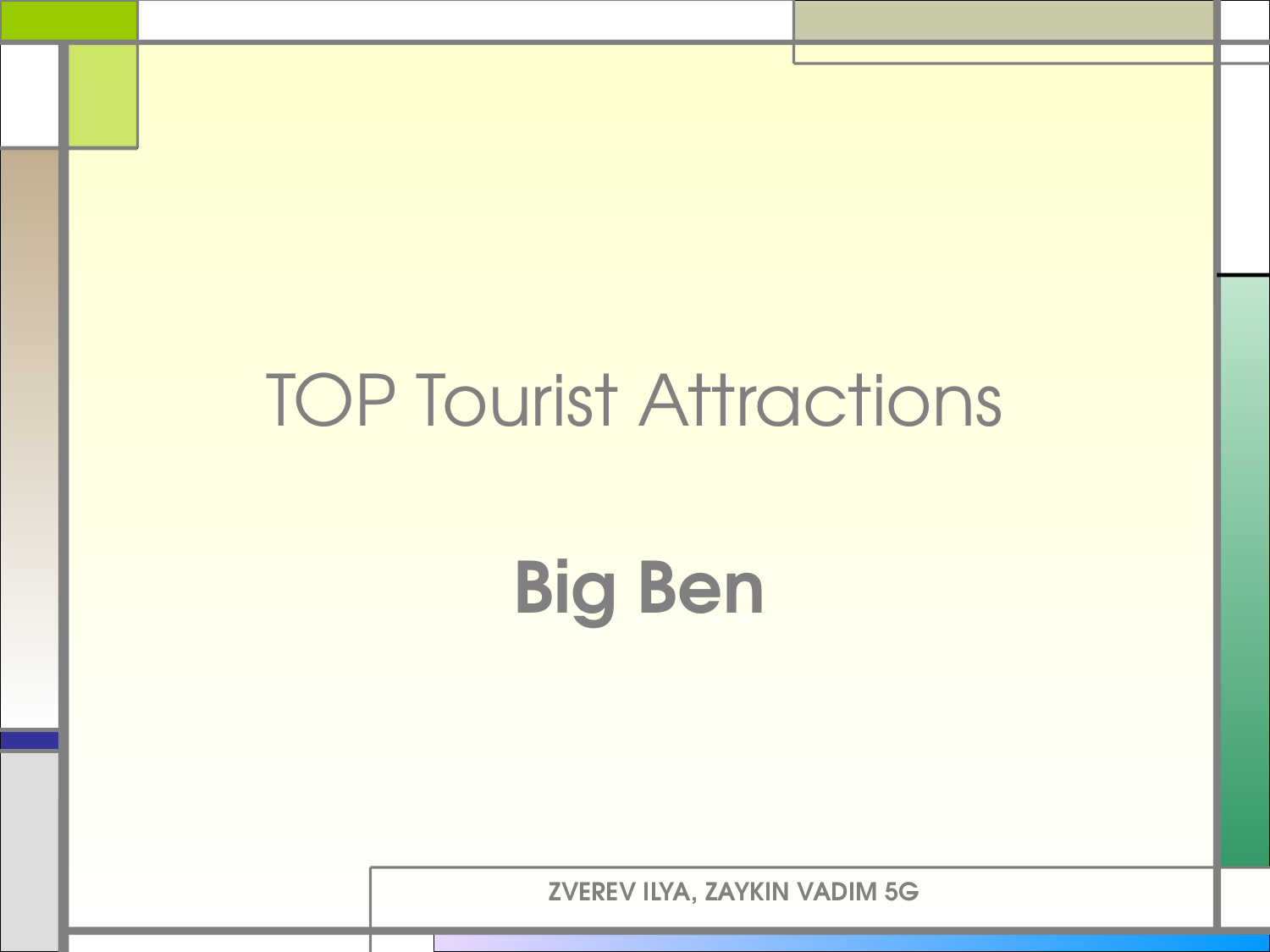

# TOP Tourist Attractions
Big Ben
ZVEREV ILYA, ZAYKIN VADIM 5G